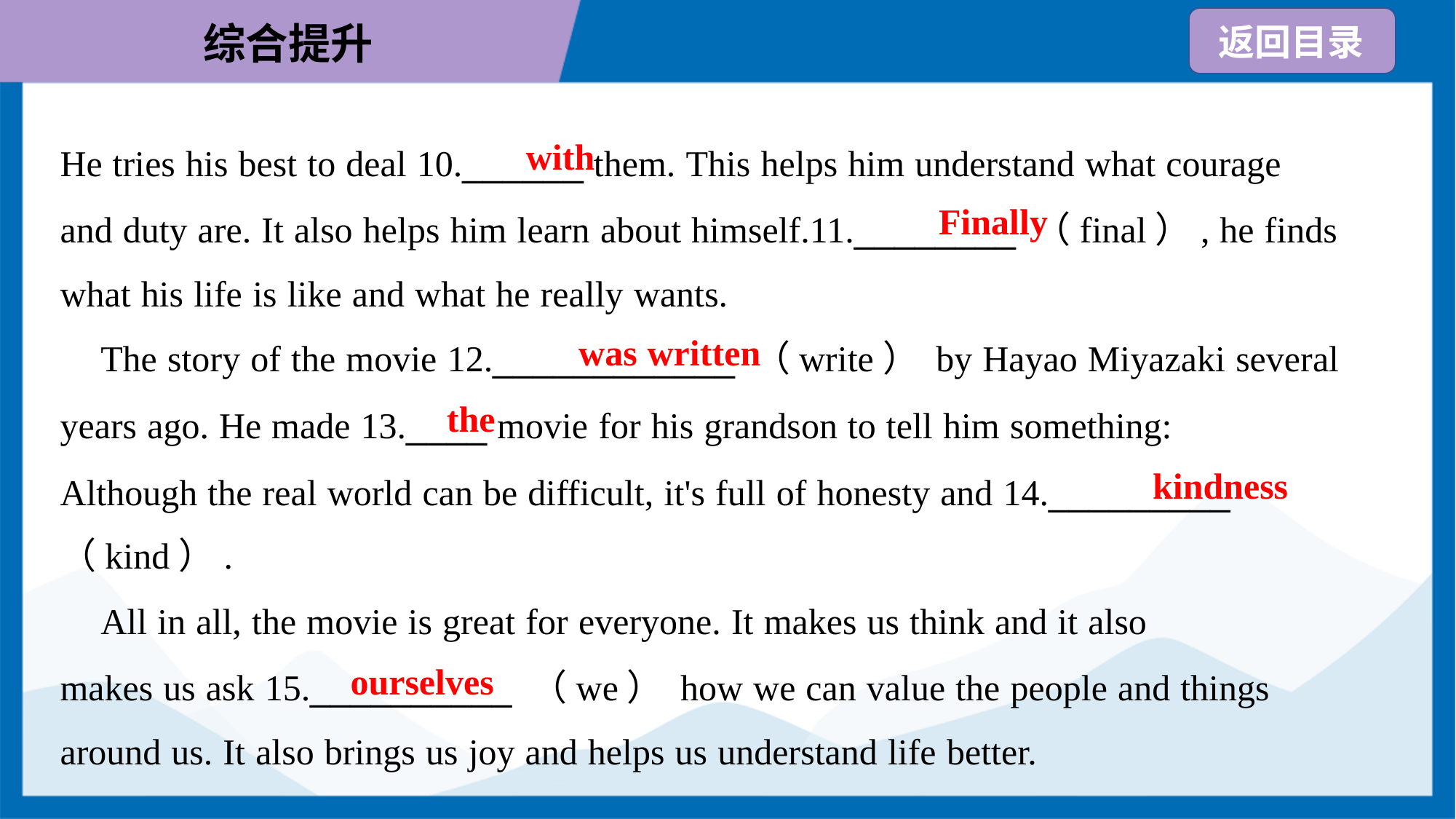

with

He tries his best to deal 10.______ them. This helps him understand what courage
and duty are. It also helps him learn about himself.11.________ （final）, he finds
what his life is like and what he really wants.
Finally
was written
    The story of the movie 12.____________ （write） by Hayao Miyazaki several
years ago. He made 13.____ movie for his grandson to tell him something:
Although the real world can be difficult, it's full of honesty and 14._________
（kind）.
the
kindness
    All in all, the movie is great for everyone. It makes us think and it also
makes us ask 15.__________ （we） how we can value the people and things
around us. It also brings us joy and helps us understand life better.
ourselves